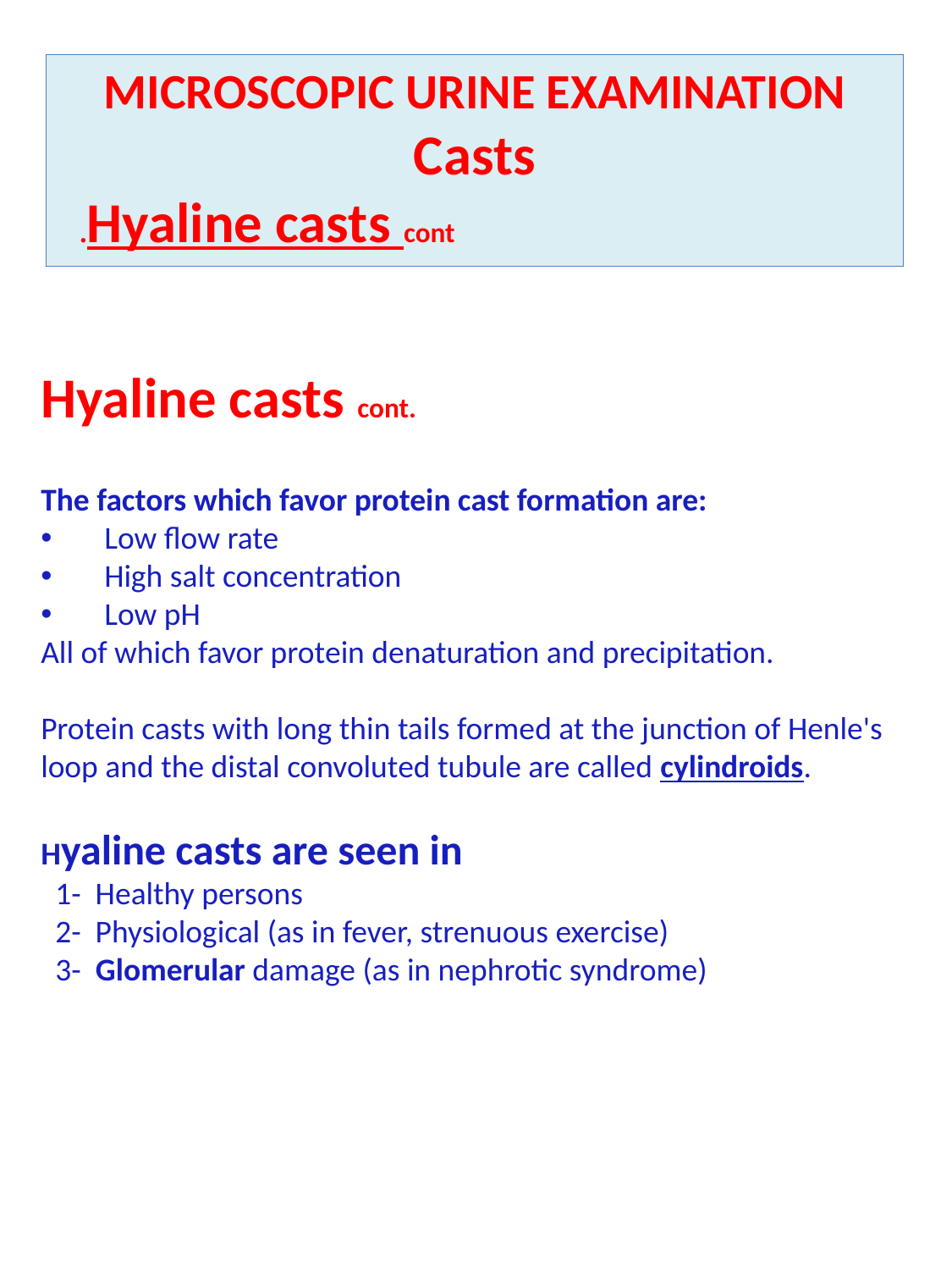

MICROSCOPIC URINE EXAMINATION
Casts
                     Hyaline casts cont.

Hyaline casts cont.

The factors which favor protein cast formation are:
Low flow rate
High salt concentration
Low pH
All of which favor protein denaturation and precipitation.

Protein casts with long thin tails formed at the junction of Henle's loop and the distal convoluted tubule are called cylindroids.

Hyaline casts are seen in
  1-  Healthy persons
  2-  Physiological (as in fever, strenuous exercise)
  3-  Glomerular damage (as in nephrotic syndrome)